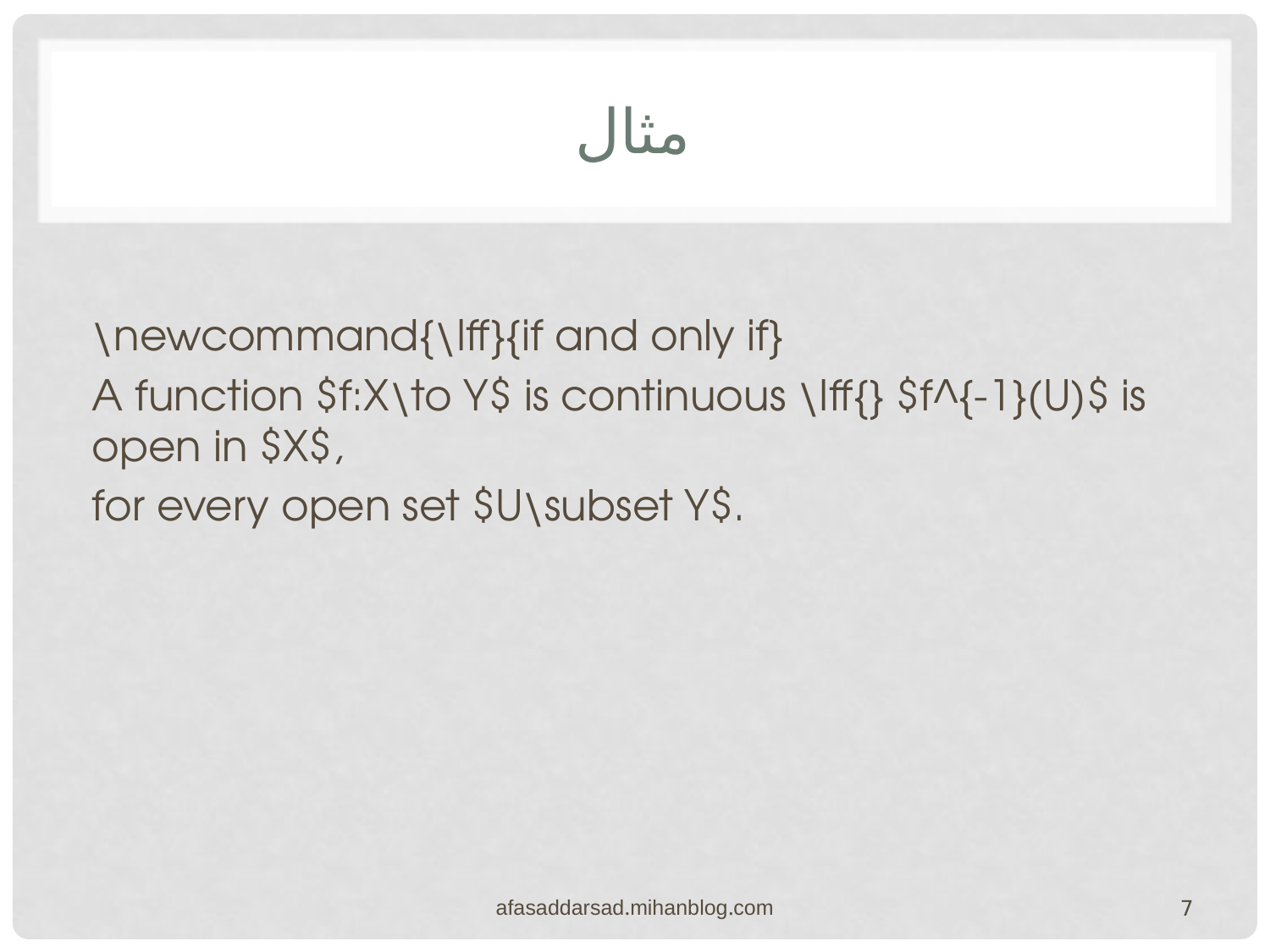

# مثال

\newcommand{\Iff}{if and only if}
A function $f:X\to Y$ is continuous \Iff{} $f^{-1}(U)$ is open in $X$,
for every open set $U\subset Y$.
afasaddarsad.mihanblog.com
7